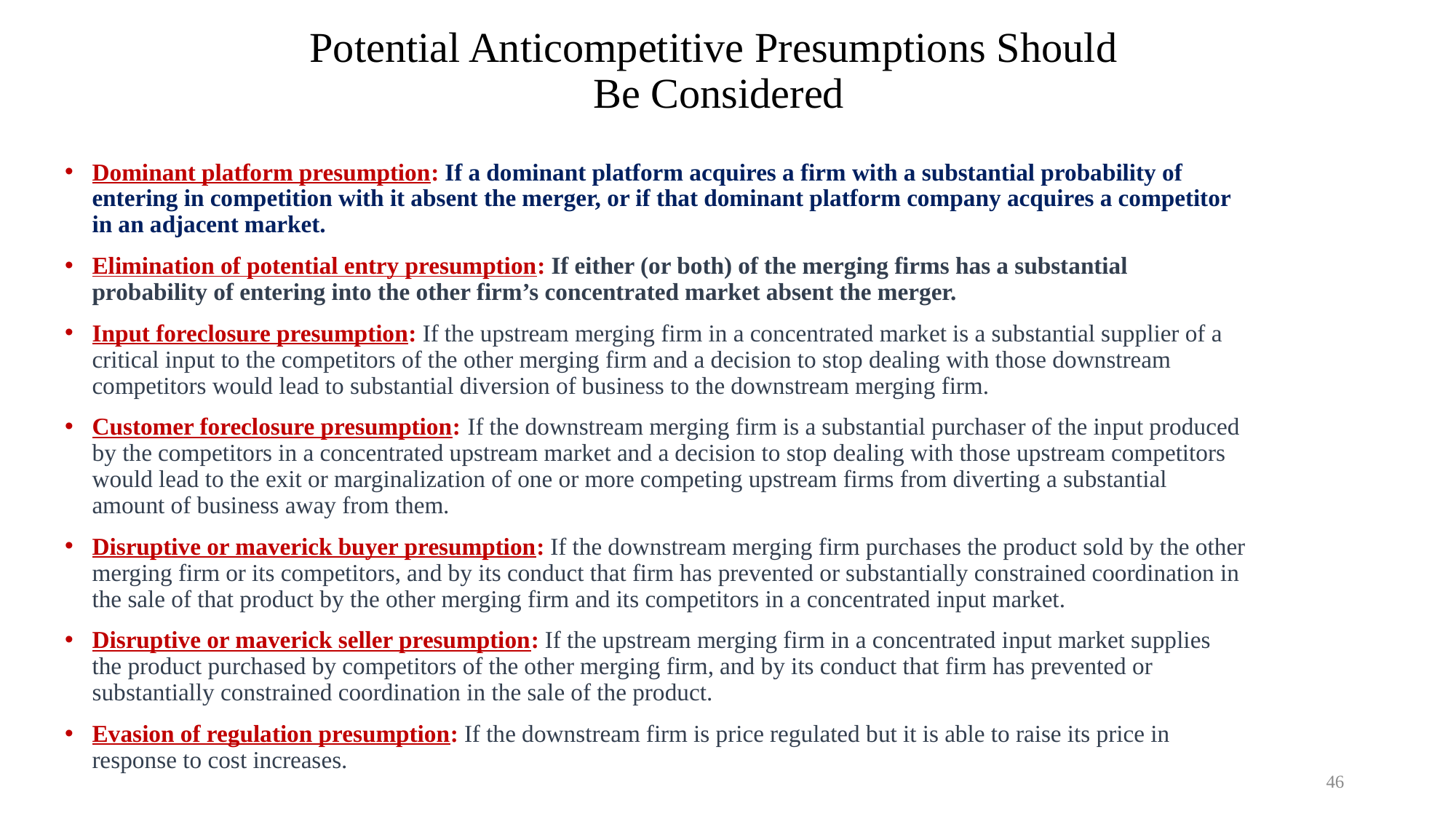

# Potential Anticompetitive Presumptions Should Be Considered
Dominant platform presumption: If a dominant platform acquires a firm with a substantial probability of entering in competition with it absent the merger, or if that dominant platform company acquires a competitor in an adjacent market.
Elimination of potential entry presumption: If either (or both) of the merging firms has a substantial probability of entering into the other firm’s concentrated market absent the merger.
Input foreclosure presumption: If the upstream merging firm in a concentrated market is a substantial supplier of a critical input to the competitors of the other merging firm and a decision to stop dealing with those downstream competitors would lead to substantial diversion of business to the downstream merging firm.
Customer foreclosure presumption:  If the downstream merging firm is a substantial purchaser of the input produced by the competitors in a concentrated upstream market and a decision to stop dealing with those upstream competitors would lead to the exit or marginalization of one or more competing upstream firms from diverting a substantial amount of business away from them.
Disruptive or maverick buyer presumption: If the downstream merging firm purchases the product sold by the other merging firm or its competitors, and by its conduct that firm has prevented or substantially constrained coordination in the sale of that product by the other merging firm and its competitors in a concentrated input market.
Disruptive or maverick seller presumption: If the upstream merging firm in a concentrated input market supplies the product purchased by competitors of the other merging firm, and by its conduct that firm has prevented or substantially constrained coordination in the sale of the product.
Evasion of regulation presumption: If the downstream firm is price regulated but it is able to raise its price in response to cost increases.
46